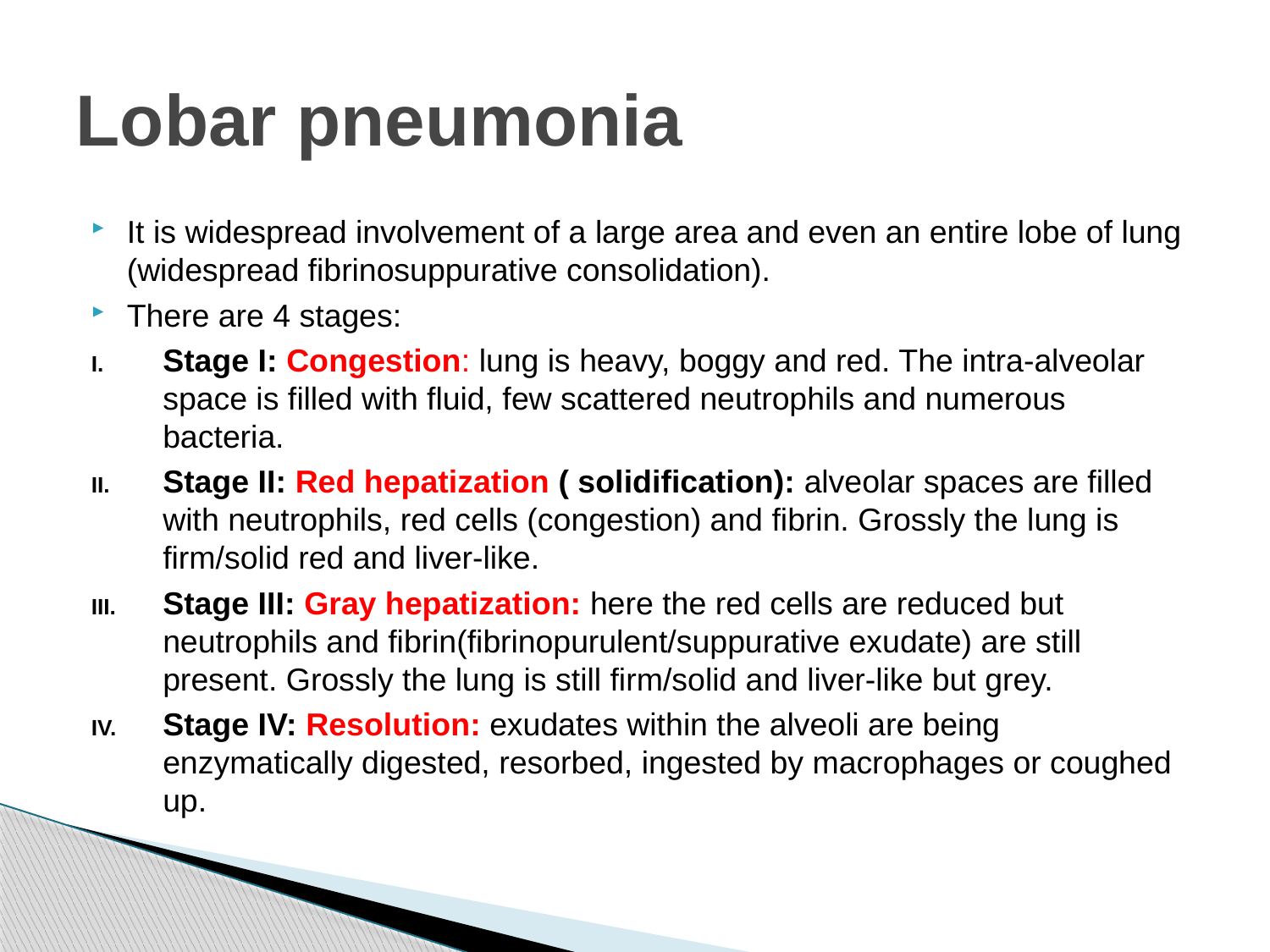

# Lobar pneumonia
It is widespread involvement of a large area and even an entire lobe of lung (widespread fibrinosuppurative consolidation).
There are 4 stages:
Stage I: Congestion: lung is heavy, boggy and red. The intra-alveolar space is filled with fluid, few scattered neutrophils and numerous bacteria.
Stage II: Red hepatization ( solidification): alveolar spaces are filled with neutrophils, red cells (congestion) and fibrin. Grossly the lung is firm/solid red and liver-like.
Stage III: Gray hepatization: here the red cells are reduced but neutrophils and fibrin(fibrinopurulent/suppurative exudate) are still present. Grossly the lung is still firm/solid and liver-like but grey.
Stage IV: Resolution: exudates within the alveoli are being enzymatically digested, resorbed, ingested by macrophages or coughed up.